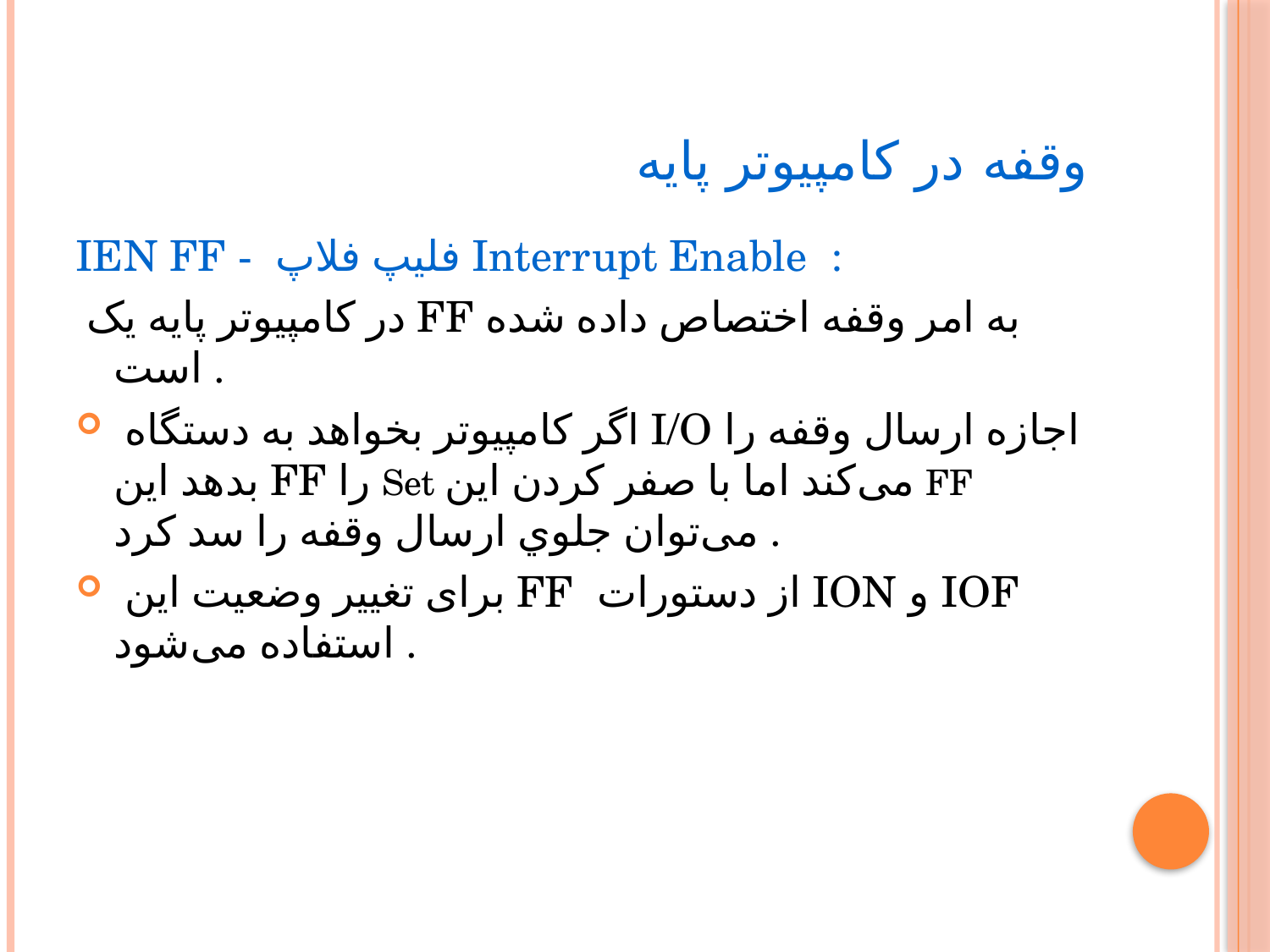

# وقفه در کامپیوتر پایه
IEN FF -  فلیپ فلاپ Interrupt Enable  :
 در کامپیوتر پایه یک FF به امر وقفه اختصاص داده شده است .
 اگر کامپیوتر بخواهد به دستگاه I/O اجازه ارسال وقفه را بدهد این FF را Set می‌کند اما با صفر کردن این FF می‌توان جلوي ارسال وقفه را سد کرد .
 برای تغییر وضعیت این FF  از دستورات ION و IOF استفاده می‌شود .

41